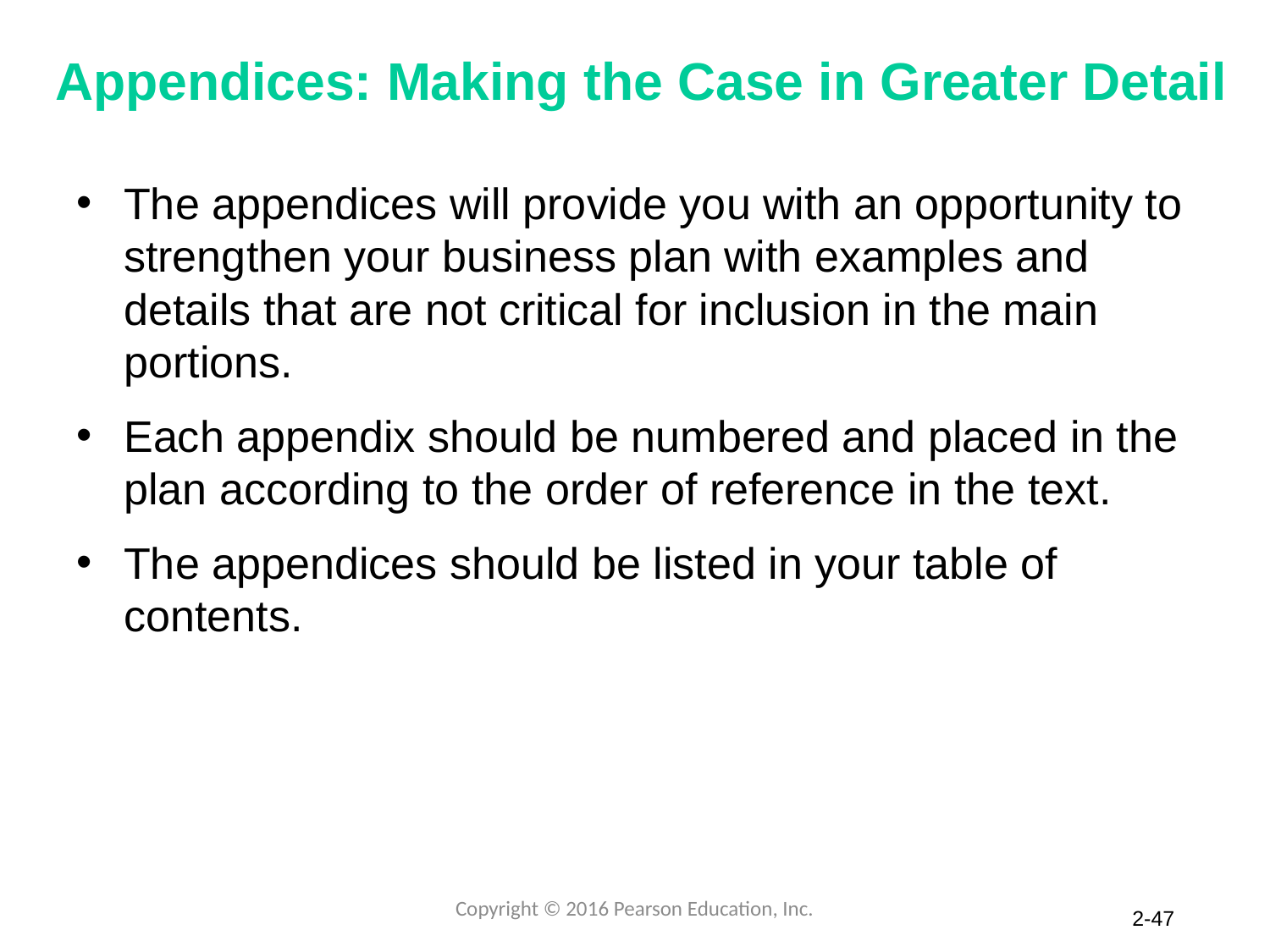

# Appendices: Making the Case in Greater Detail
The appendices will provide you with an opportunity to strengthen your business plan with examples and details that are not critical for inclusion in the main portions.

Each appendix should be numbered and placed in the plan according to the order of reference in the text.

The appendices should be listed in your table of contents.
Copyright © 2016 Pearson Education, Inc.